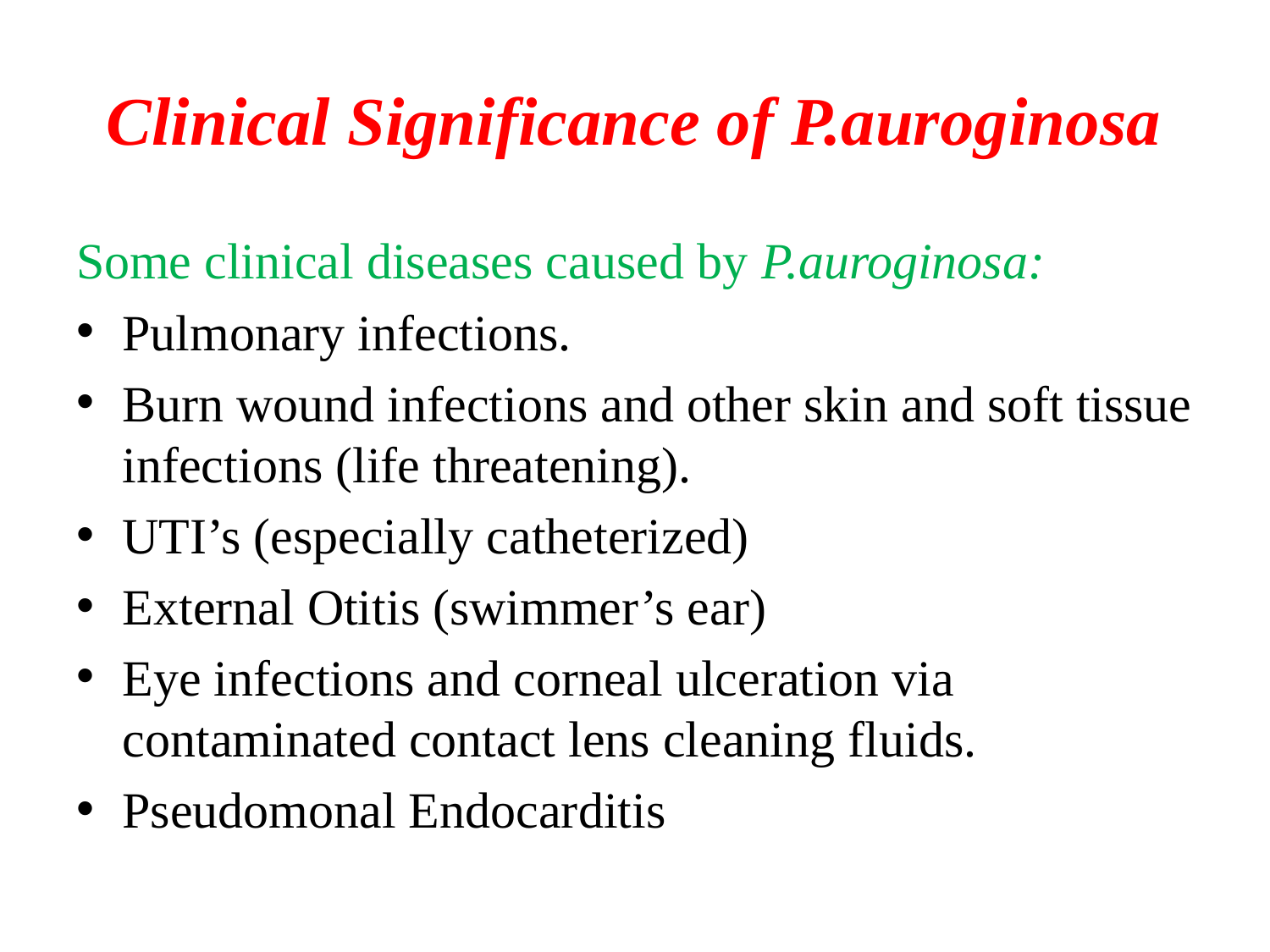

# Clinical Significance of P.auroginosa
Some clinical diseases caused by P.auroginosa:
Pulmonary infections.
Burn wound infections and other skin and soft tissue infections (life threatening).
UTI’s (especially catheterized)
External Otitis (swimmer’s ear)
Eye infections and corneal ulceration via contaminated contact lens cleaning fluids.
Pseudomonal Endocarditis